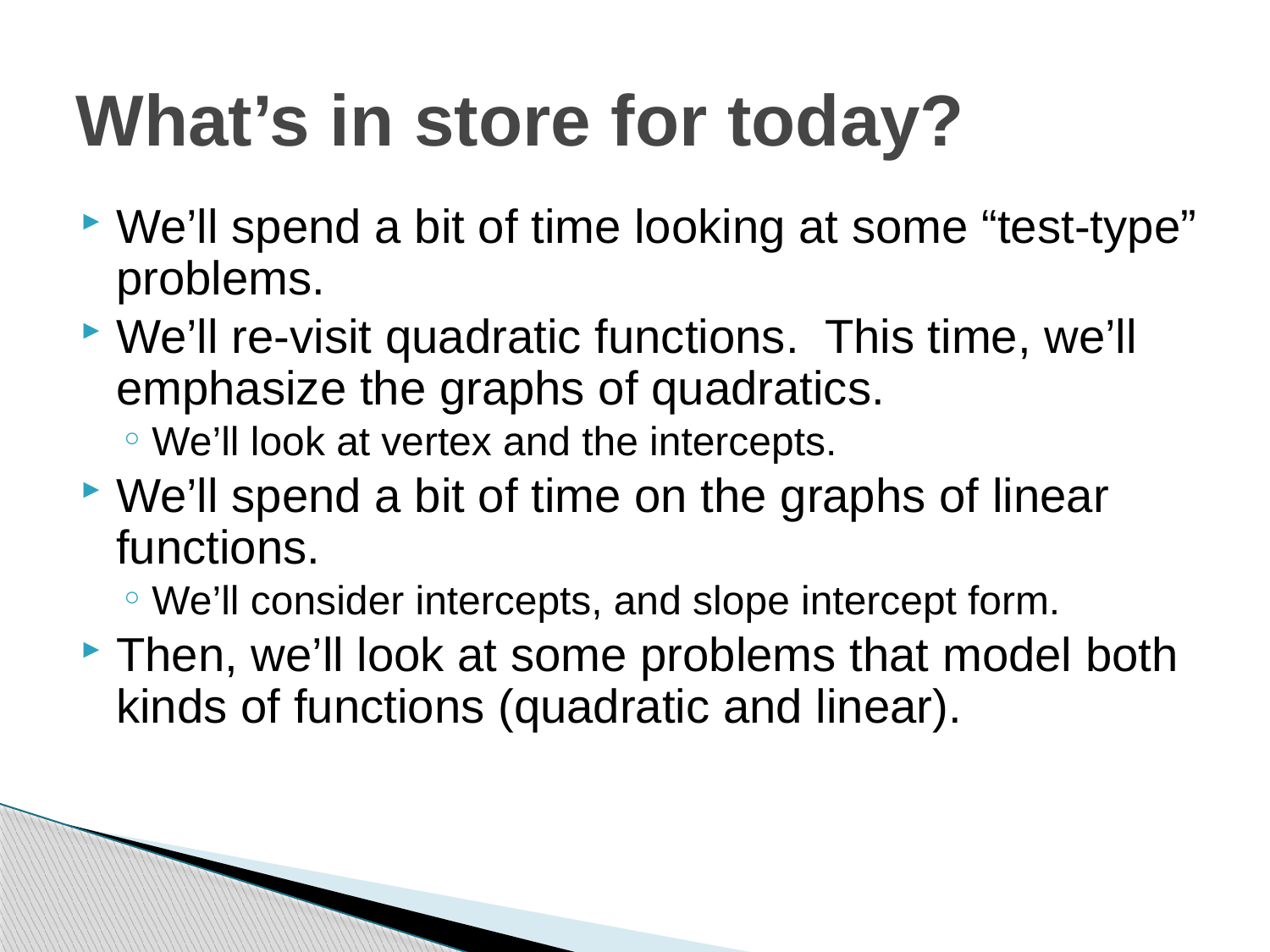

# What’s in store for today?
We’ll spend a bit of time looking at some “test-type” problems.
We’ll re-visit quadratic functions.  This time, we’ll emphasize the graphs of quadratics.
We’ll look at vertex and the intercepts.
We’ll spend a bit of time on the graphs of linear functions.
We’ll consider intercepts, and slope intercept form.
Then, we’ll look at some problems that model both kinds of functions (quadratic and linear).